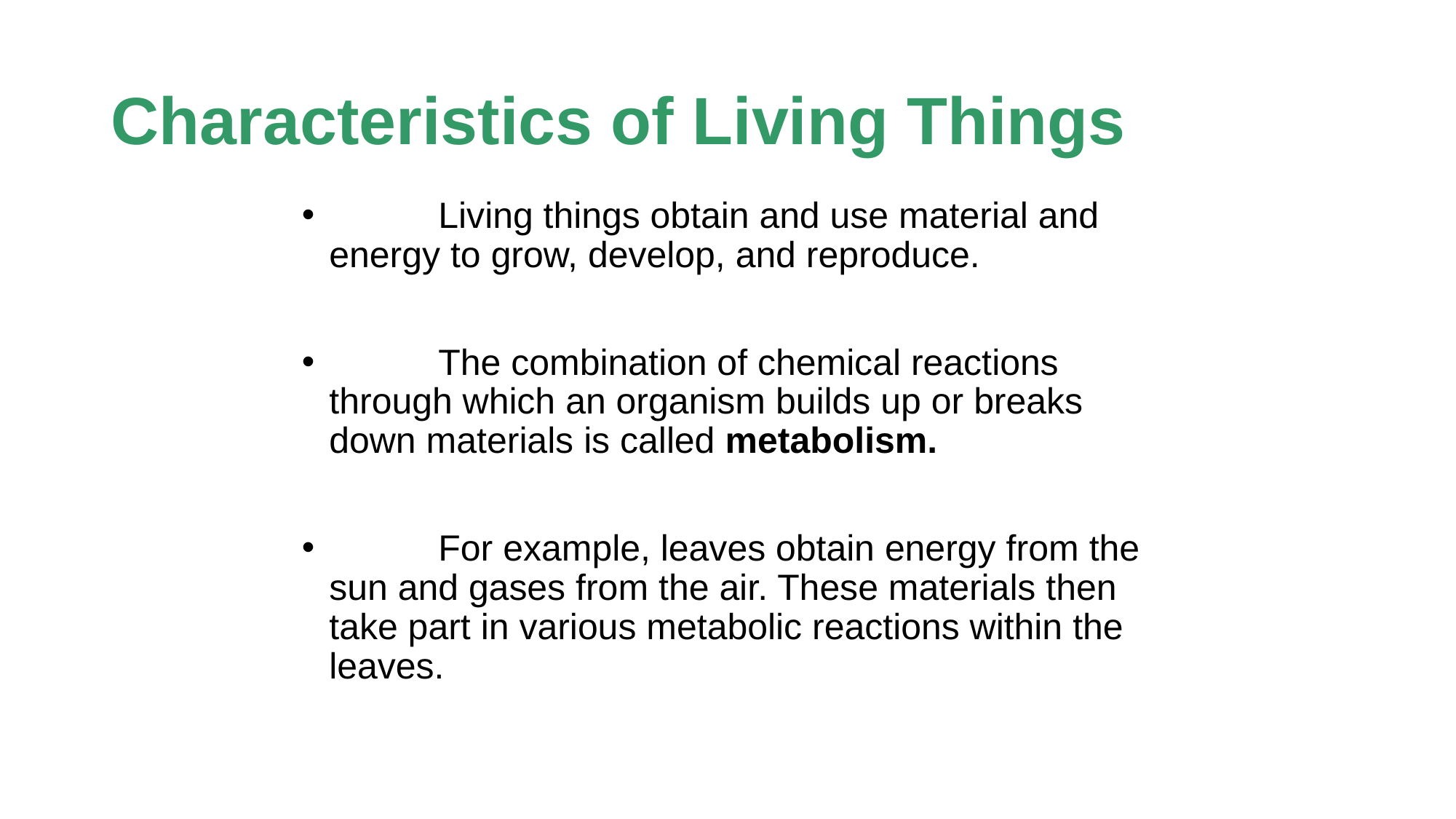

# Characteristics of Living Things
	Living things obtain and use material and energy to grow, develop, and reproduce.

	The combination of chemical reactions through which an organism builds up or breaks down materials is called metabolism.

	For example, leaves obtain energy from the sun and gases from the air. These materials then take part in various metabolic reactions within the leaves.